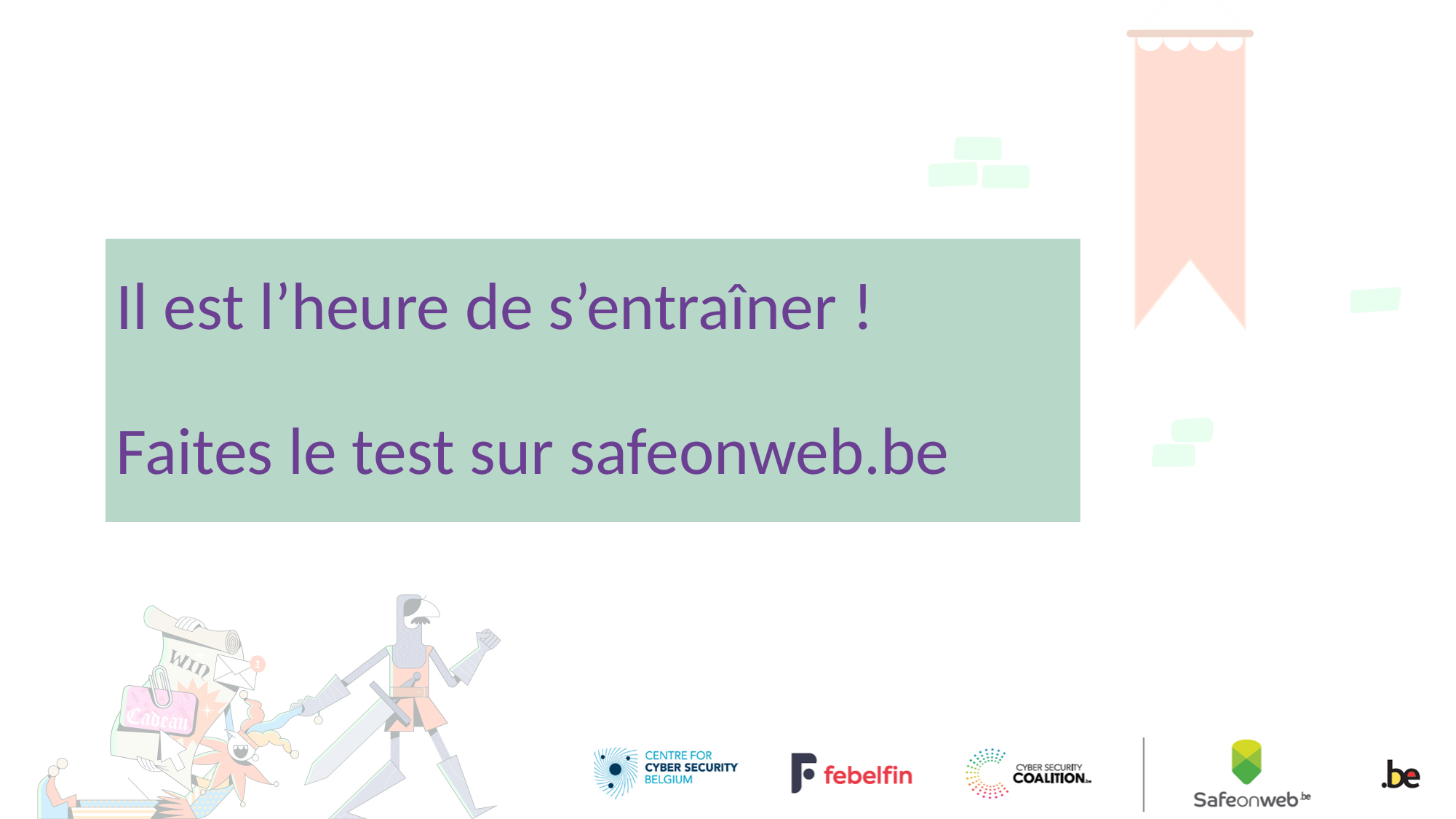

# Il est l’heure de s’entraîner ! Faites le test sur safeonweb.be